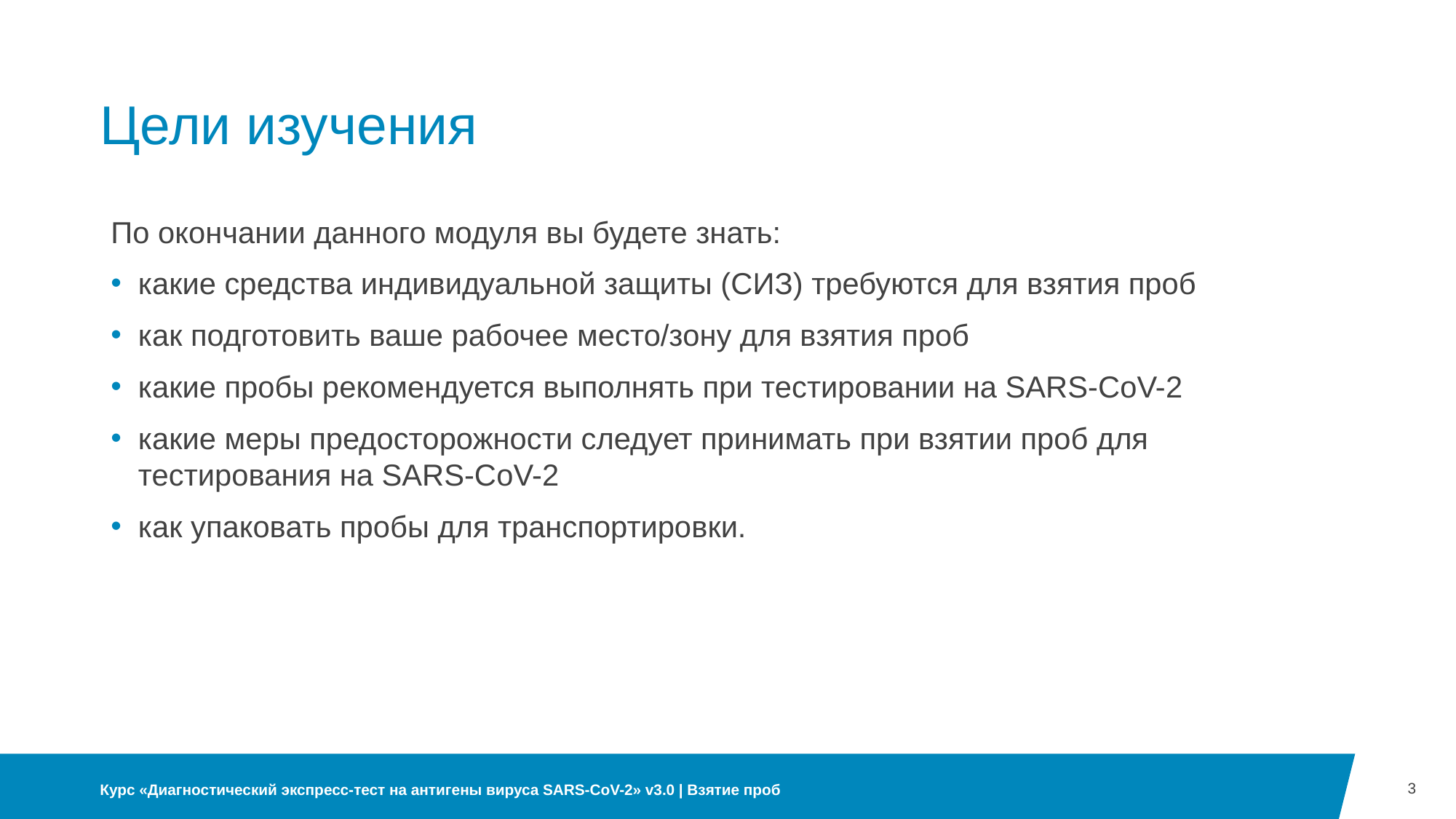

# Цели изучения
По окончании данного модуля вы будете знать:
какие средства индивидуальной защиты (СИЗ) требуются для взятия проб
как подготовить ваше рабочее место/зону для взятия проб
какие пробы рекомендуется выполнять при тестировании на SARS-CoV-2
какие меры предосторожности следует принимать при взятии проб для тестирования на SARS-CoV-2
как упаковать пробы для транспортировки.

3
Курс «Диагностический экспресс-тест на антигены вируса SARS-CoV-2» v3.0 | Взятие проб